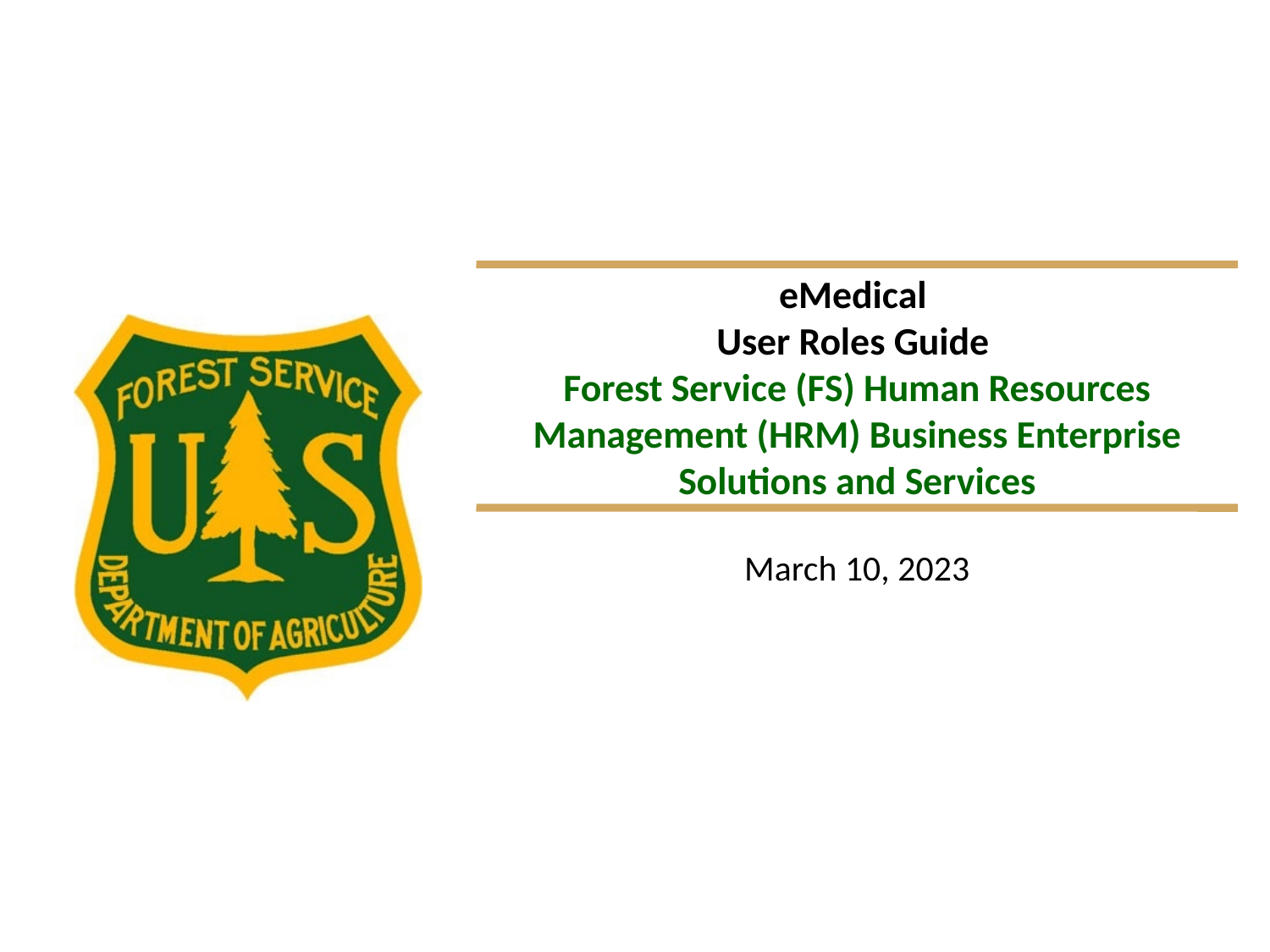

eMedical
User Roles Guide
Forest Service (FS) Human Resources Management (HRM) Business Enterprise Solutions and Services
March 10, 2023